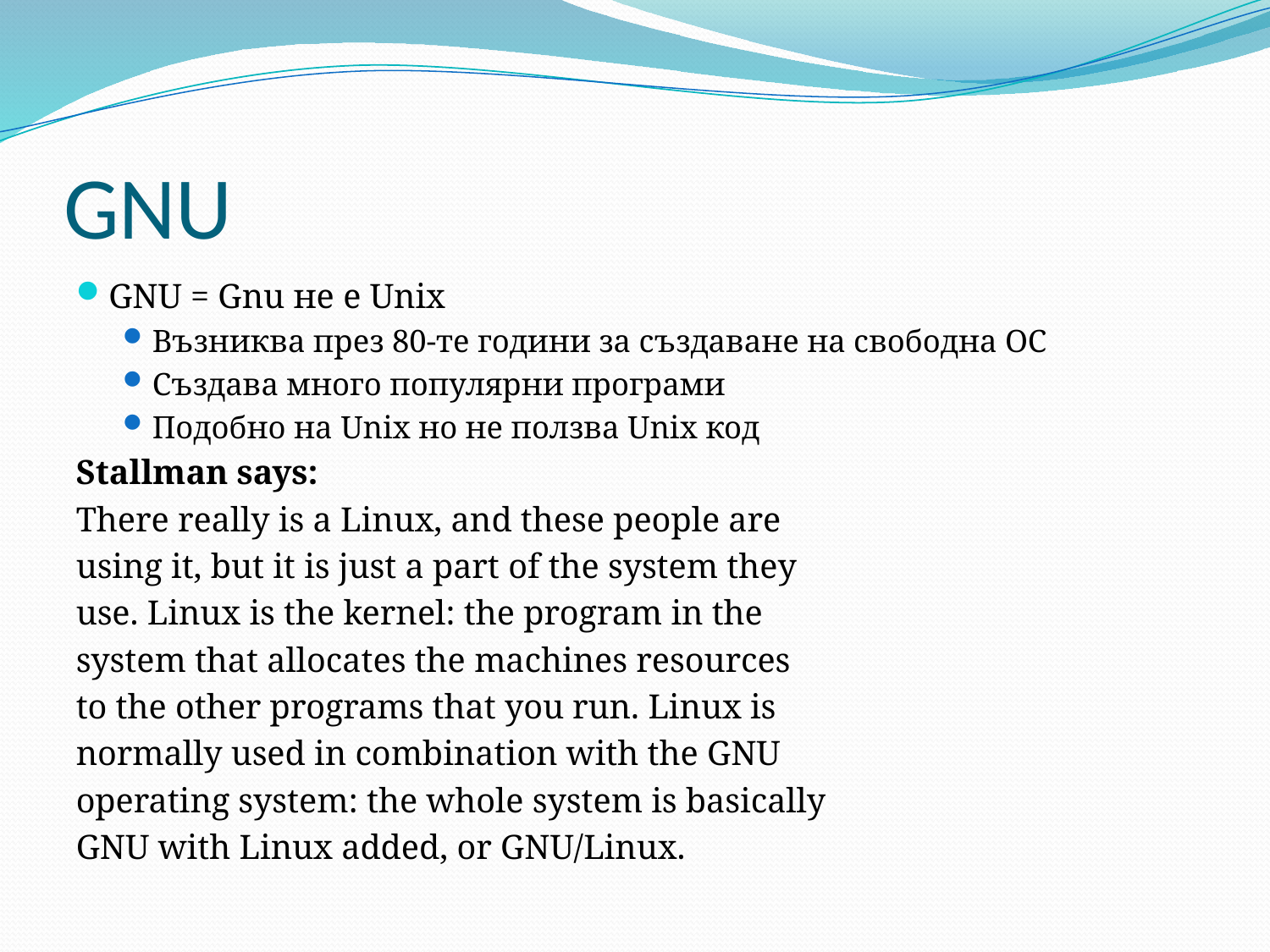

# GNU
GNU = Gnu не е Unix
Възниква през 80-те години за създаване на свободна ОС
Създава много популярни програми
Подобно на Unix но не ползва Unix код
Stallman says:
There really is a Linux, and these people are
using it, but it is just a part of the system they
use. Linux is the kernel: the program in the
system that allocates the machines resources
to the other programs that you run. Linux is
normally used in combination with the GNU
operating system: the whole system is basically
GNU with Linux added, or GNU/Linux.